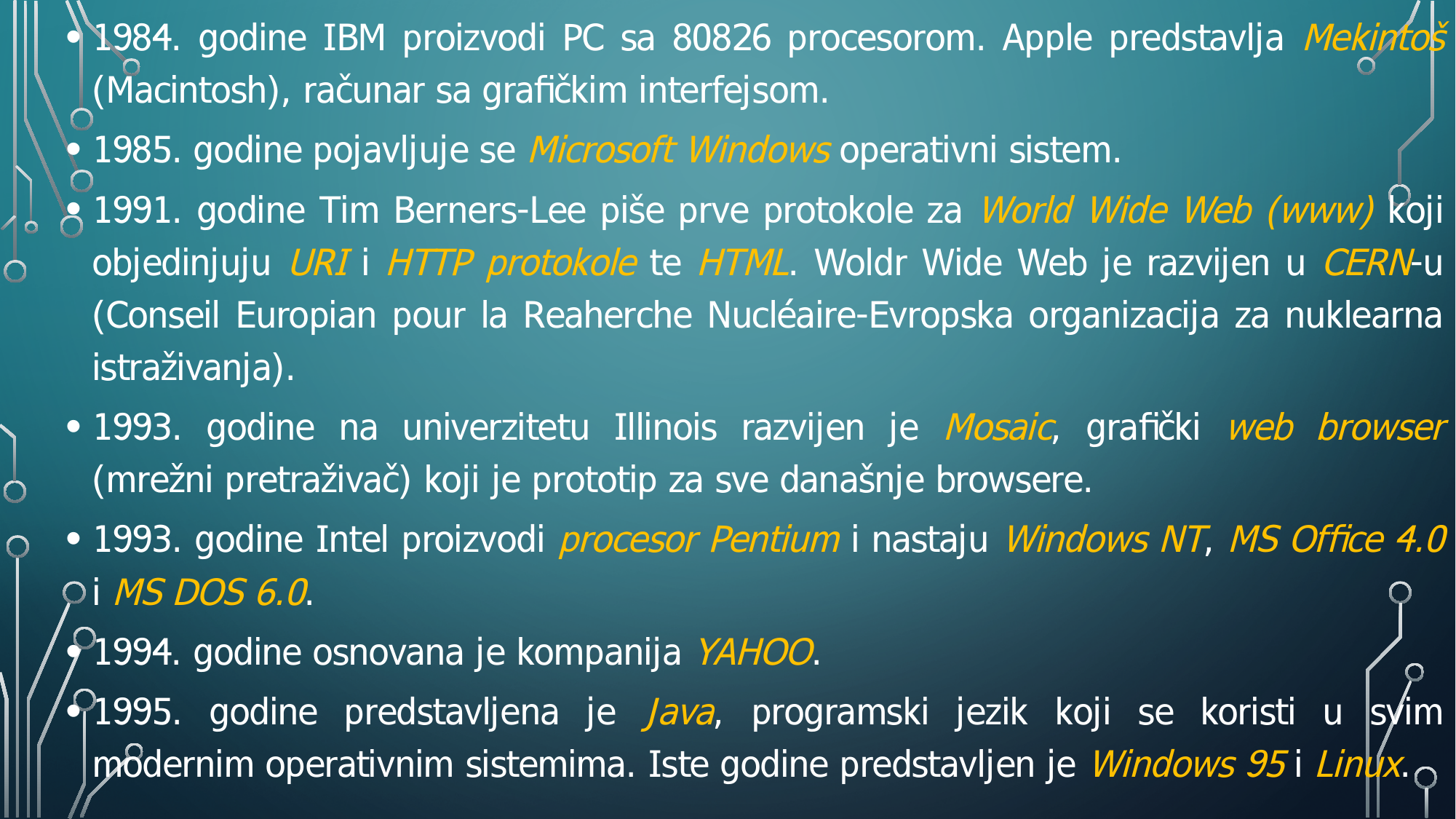

1984. godine IBM proizvodi PC sa 80826 procesorom. Apple predstavlja Mekintoš (Macintosh), računar sa grafičkim interfejsom.
1985. godine pojavljuje se Microsoft Windows operativni sistem.
1991. godine Tim Berners-Lee piše prve protokole za World Wide Web (www) koji objedinjuju URI i HTTP protokole te HTML. Woldr Wide Web je razvijen u CERN-u (Conseil Europian pour la Reaherche Nucléaire-Evropska organizacija za nuklearna istraživanja).
1993. godine na univerzitetu Illinois razvijen je Mosaic, grafički web browser (mrežni pretraživač) koji je prototip za sve današnje browsere.
1993. godine Intel proizvodi procesor Pentium i nastaju Windows NT, MS Office 4.0 i MS DOS 6.0.
1994. godine osnovana je kompanija YAHOO.
1995. godine predstavljena je Java, programski jezik koji se koristi u svim modernim operativnim sistemima. Iste godine predstavljen je Windows 95 i Linux.